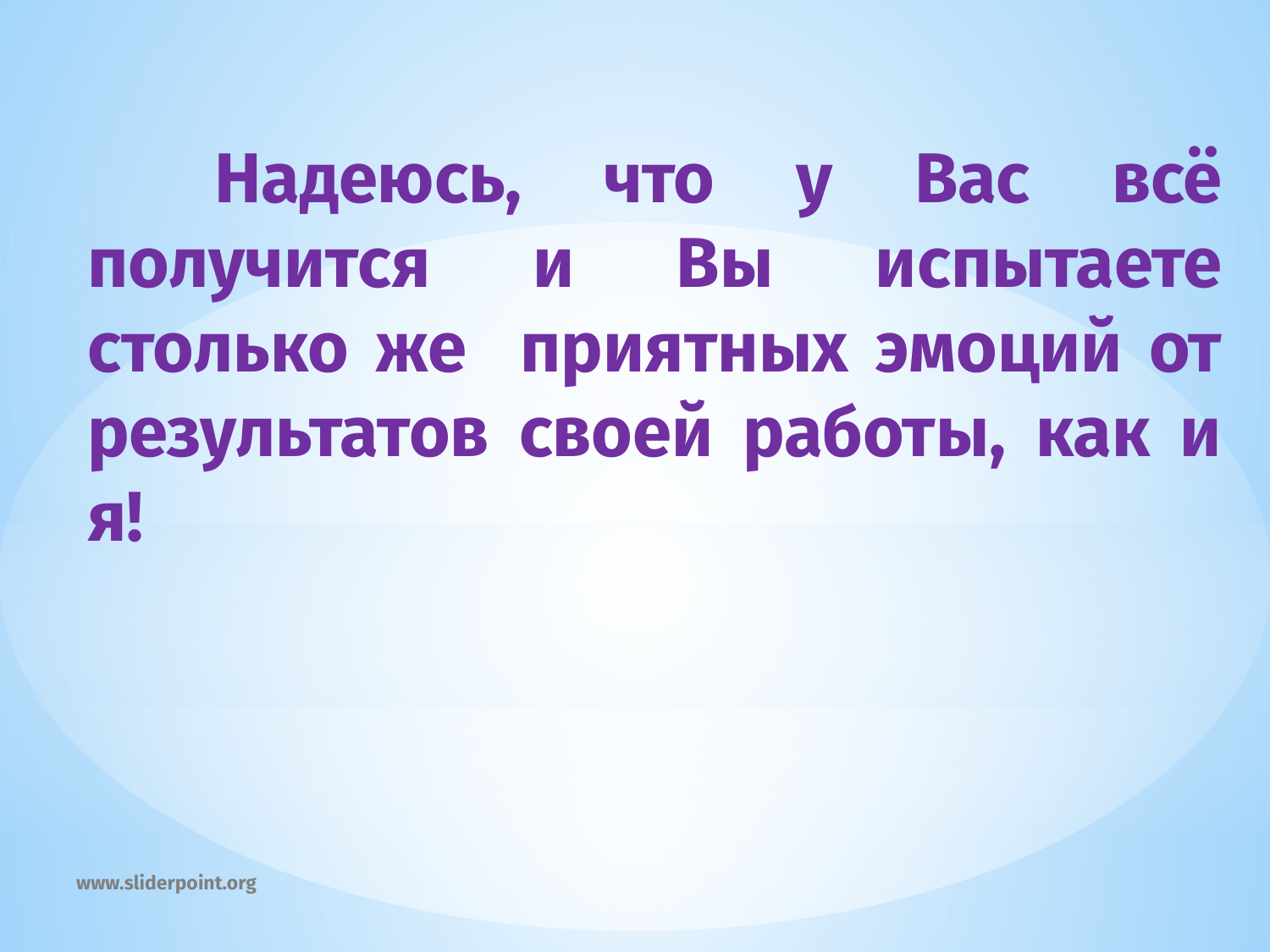

Надеюсь, что у Вас всё получится и Вы испытаете столько же  приятных эмоций от результатов своей работы, как и я!

www.sliderpoint.org